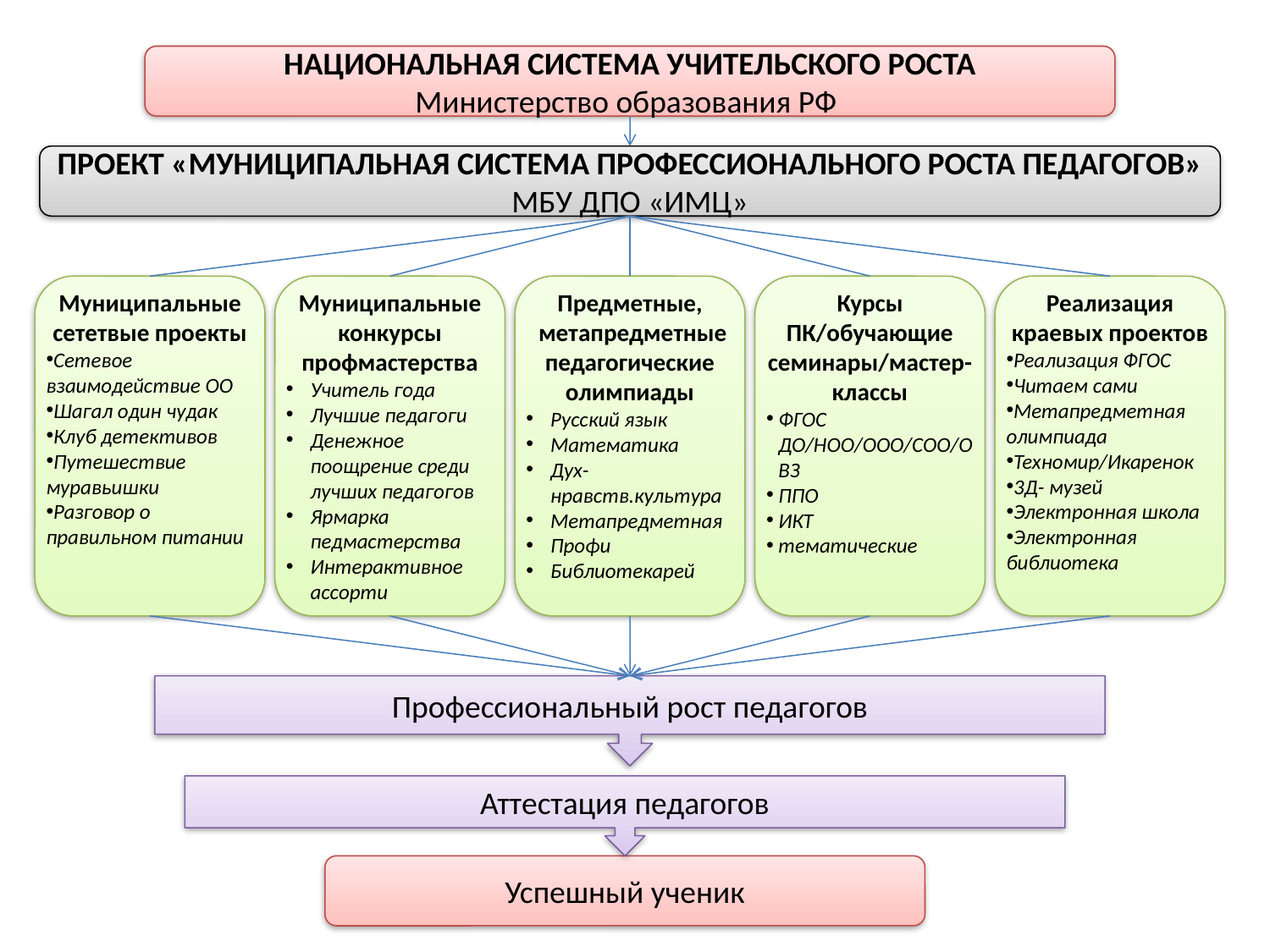

НАЦИОНАЛЬНАЯ СИСТЕМА УЧИТЕЛЬСКОГО РОСТА
Министерство образования РФ
ПРОЕКТ «МУНИЦИПАЛЬНАЯ СИСТЕМА ПРОФЕССИОНАЛЬНОГО РОСТА ПЕДАГОГОВ»
МБУ ДПО «ИМЦ»
Муниципальные сететвые проекты
Сетевое взаимодействие ОО
Шагал один чудак
Клуб детективов
Путешествие муравьишки
Разговор о правильном питании
Муниципальные конкурсы профмастерства
Учитель года
Лучшие педагоги
Денежное поощрение среди лучших педагогов
Ярмарка педмастерства
Интерактивное ассорти
Предметные,
 метапредметные педагогические олимпиады
Русский язык
Математика
Дух-нравств.культура
Метапредметная
Профи
Библиотекарей
Курсы ПК/обучающие семинары/мастер-классы
ФГОС ДО/НОО/ООО/СОО/ОВЗ
ППО
ИКТ
тематические
Реализация краевых проектов
Реализация ФГОС
Читаем сами
Метапредметная олимпиада
Техномир/Икаренок
3Д- музей
Электронная школа
Электронная библиотека
Профессиональный рост педагогов
Аттестация педагогов
Успешный ученик